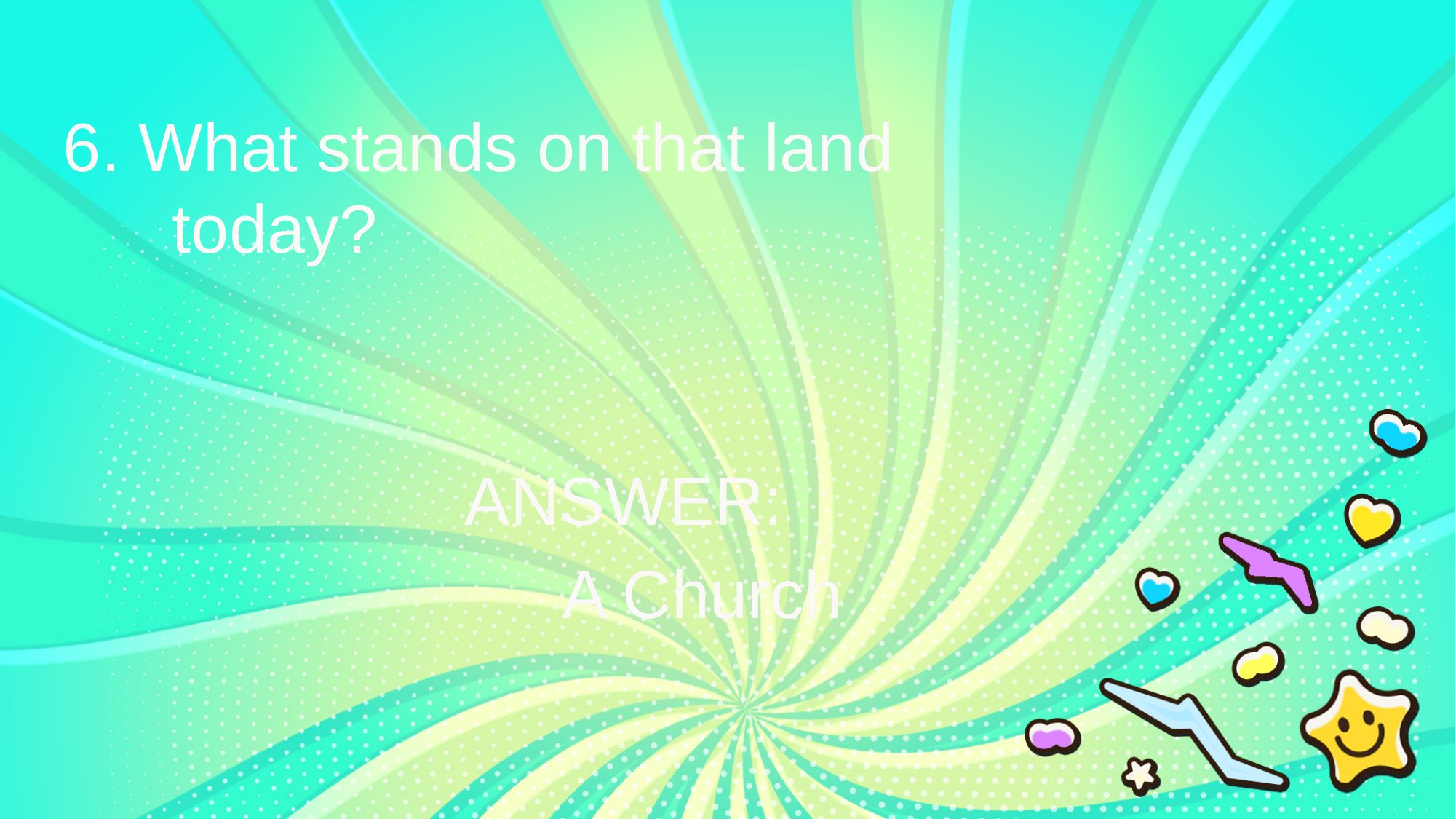

6. What stands on that land
	today?
ANSWER:
A Church